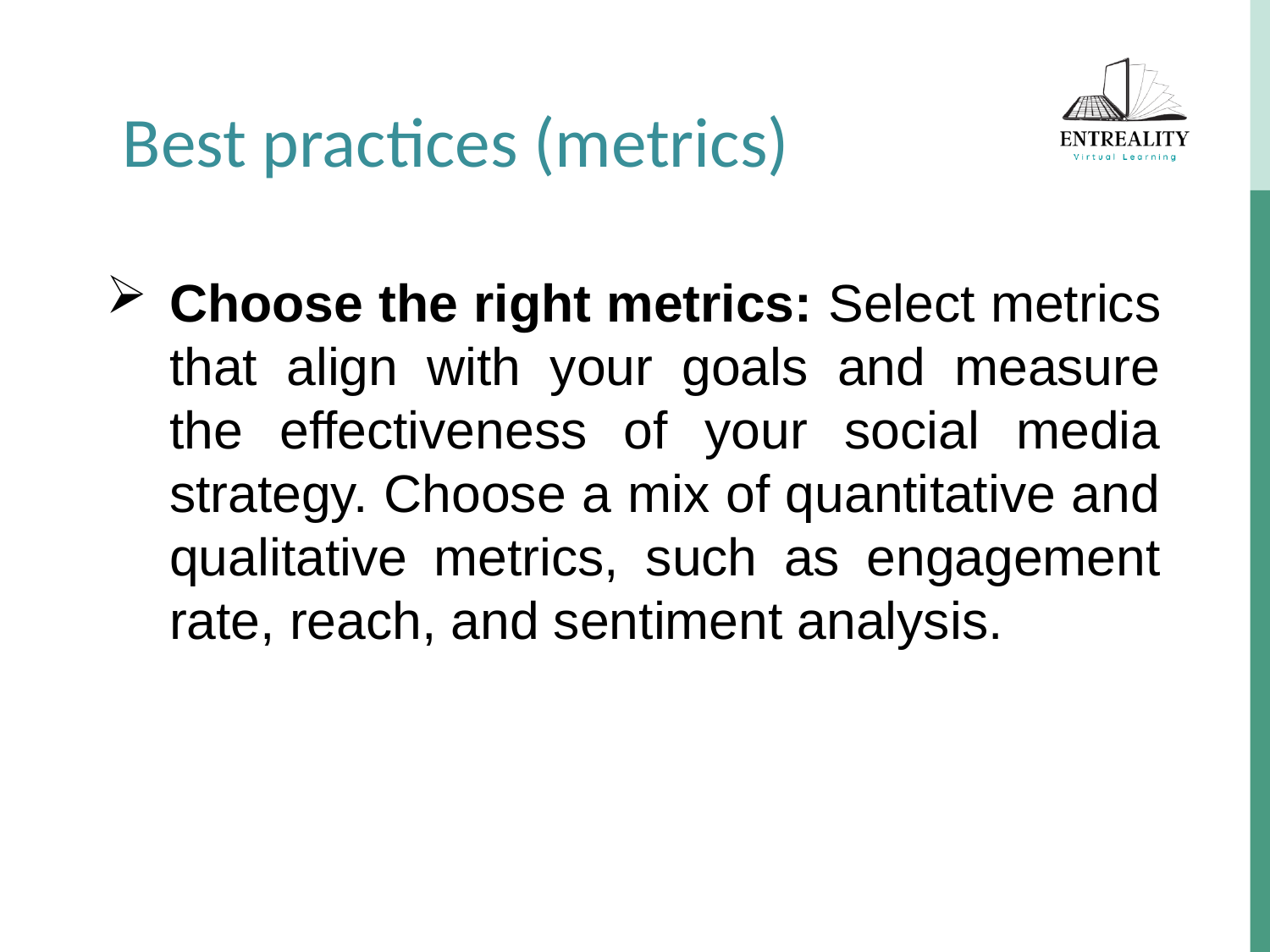

Best practices (metrics)
Choose the right metrics: Select metrics that align with your goals and measure the effectiveness of your social media strategy. Choose a mix of quantitative and qualitative metrics, such as engagement rate, reach, and sentiment analysis.